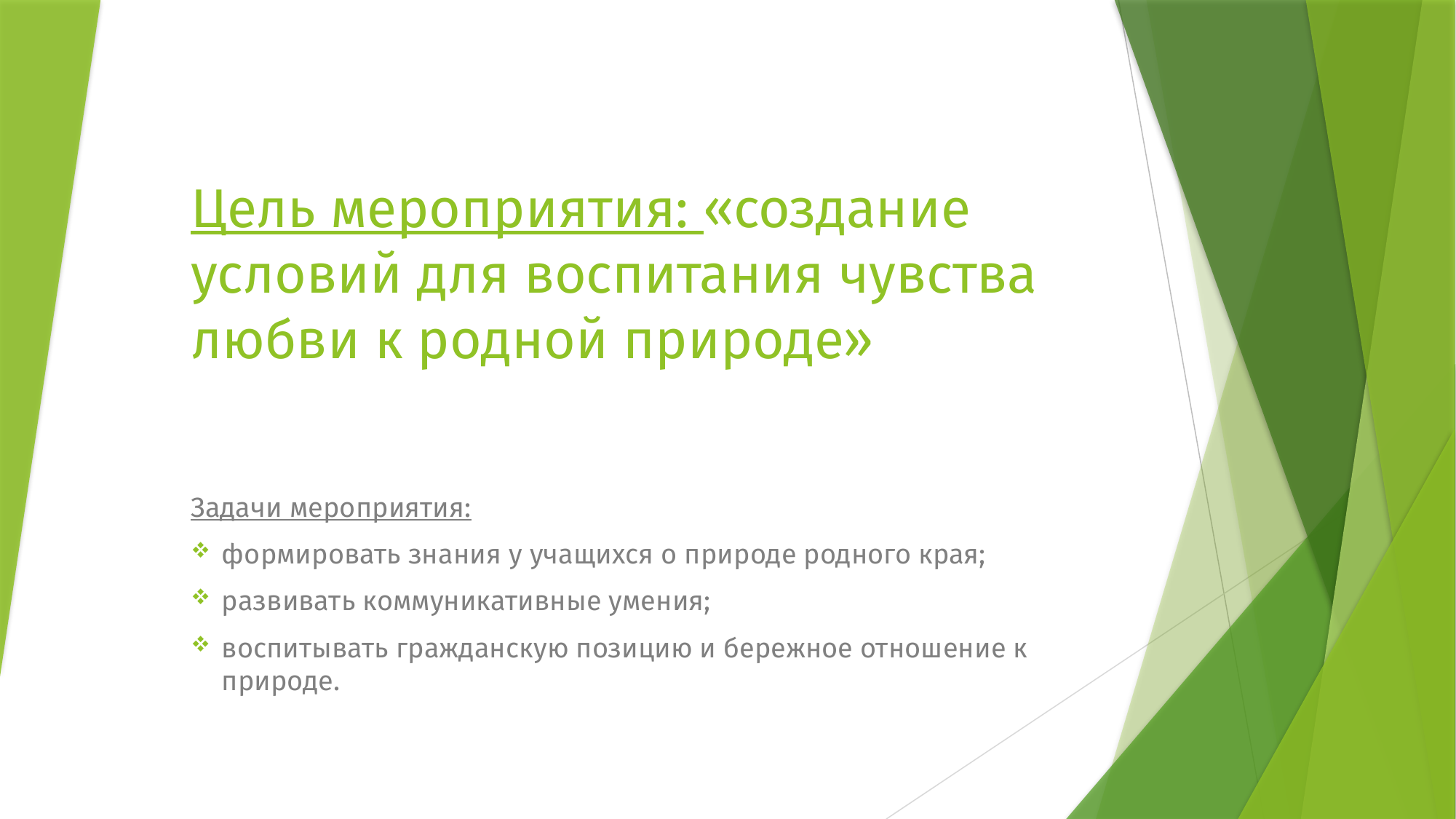

# Цель мероприятия: «создание условий для воспитания чувства любви к родной природе»
Задачи мероприятия:
формировать знания у учащихся о природе родного края;
развивать коммуникативные умения;
воспитывать гражданскую позицию и бережное отношение к природе.